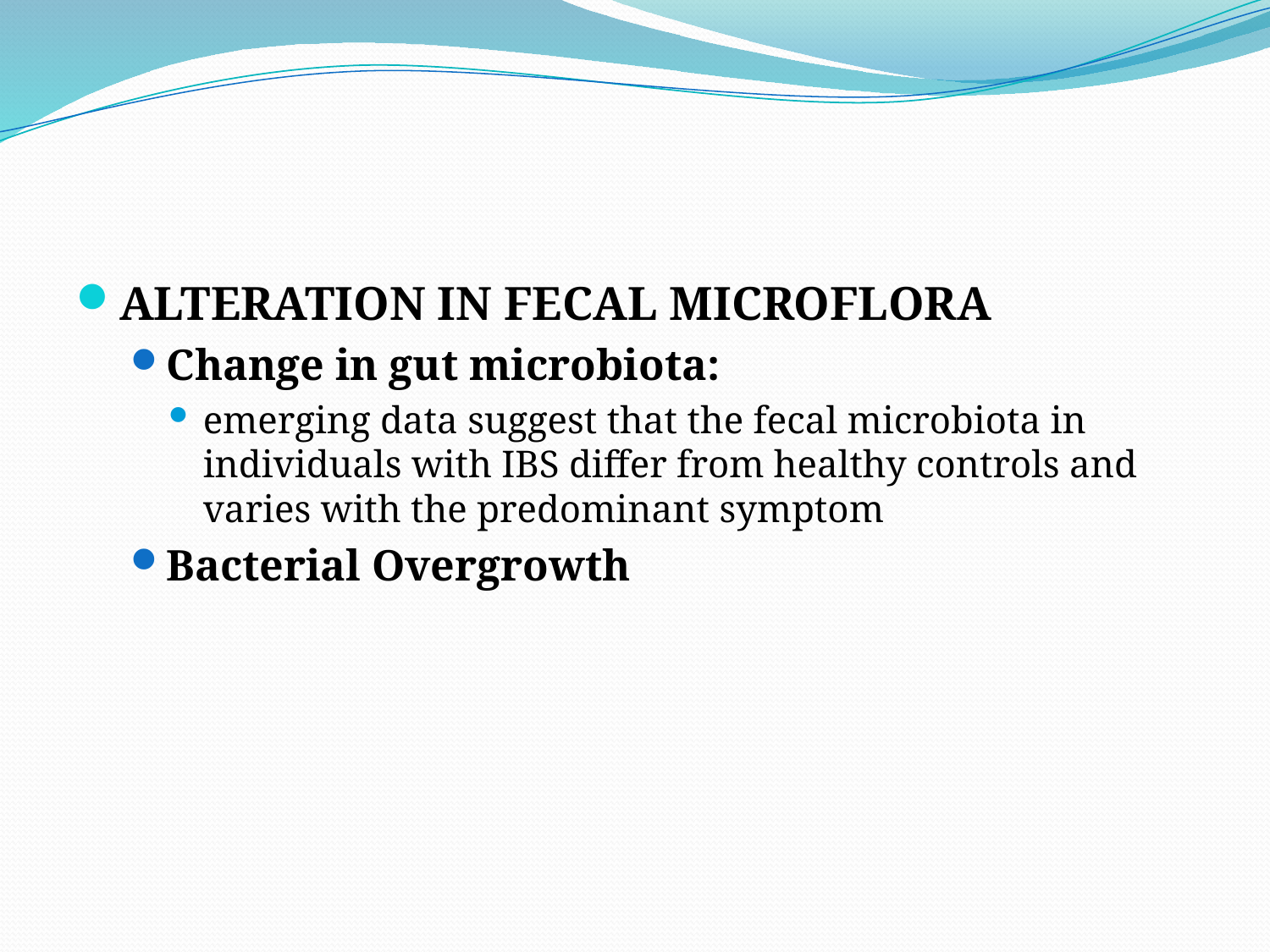

#
ALTERATION IN FECAL MICROFLORA
Change in gut microbiota:
emerging data suggest that the fecal microbiota in individuals with IBS differ from healthy controls and varies with the predominant symptom
Bacterial Overgrowth